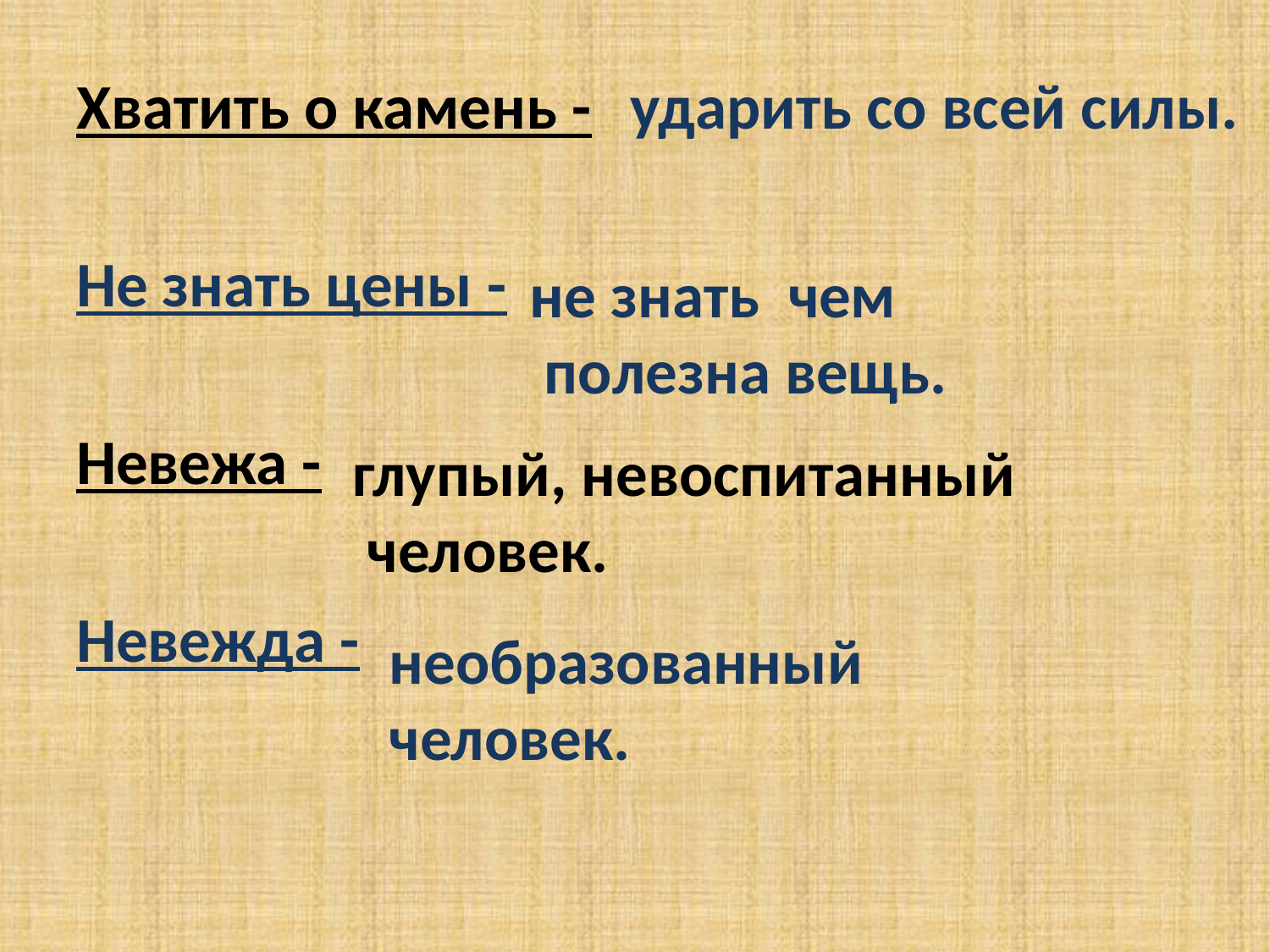

Хватить о камень -

Не знать цены -

Невежа -

Невежда -

ударить со всей силы.
не знать  чем
 полезна вещь.
глупый, невоспитанный
 человек.
необразованный человек.